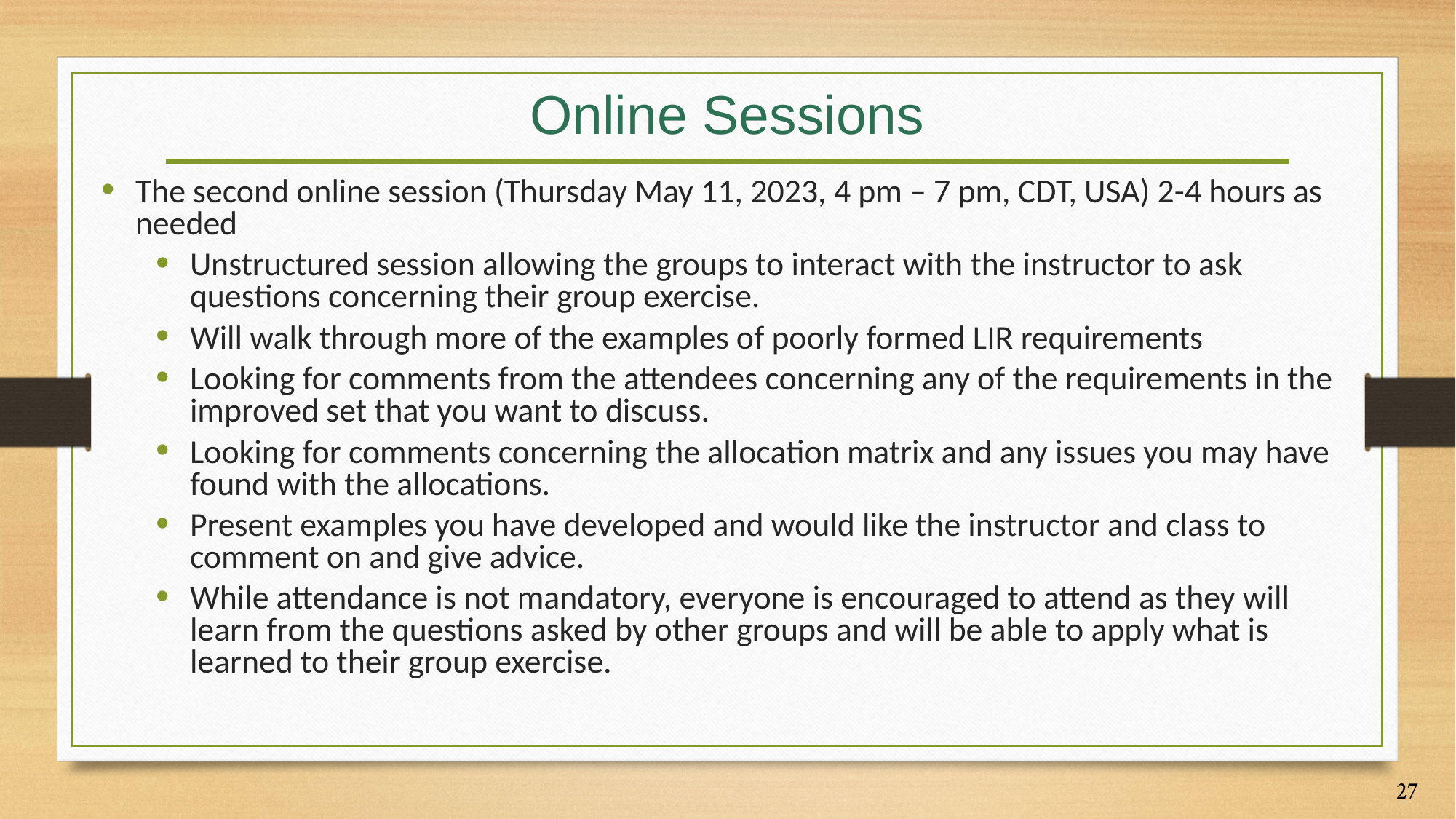

# Online Sessions
The second online session (Thursday May 11, 2023, 4 pm – 7 pm, CDT, USA) 2-4 hours as needed
Unstructured session allowing the groups to interact with the instructor to ask questions concerning their group exercise.
Will walk through more of the examples of poorly formed LIR requirements
Looking for comments from the attendees concerning any of the requirements in the improved set that you want to discuss.
Looking for comments concerning the allocation matrix and any issues you may have found with the allocations.
Present examples you have developed and would like the instructor and class to comment on and give advice.
While attendance is not mandatory, everyone is encouraged to attend as they will learn from the questions asked by other groups and will be able to apply what is learned to their group exercise.
27